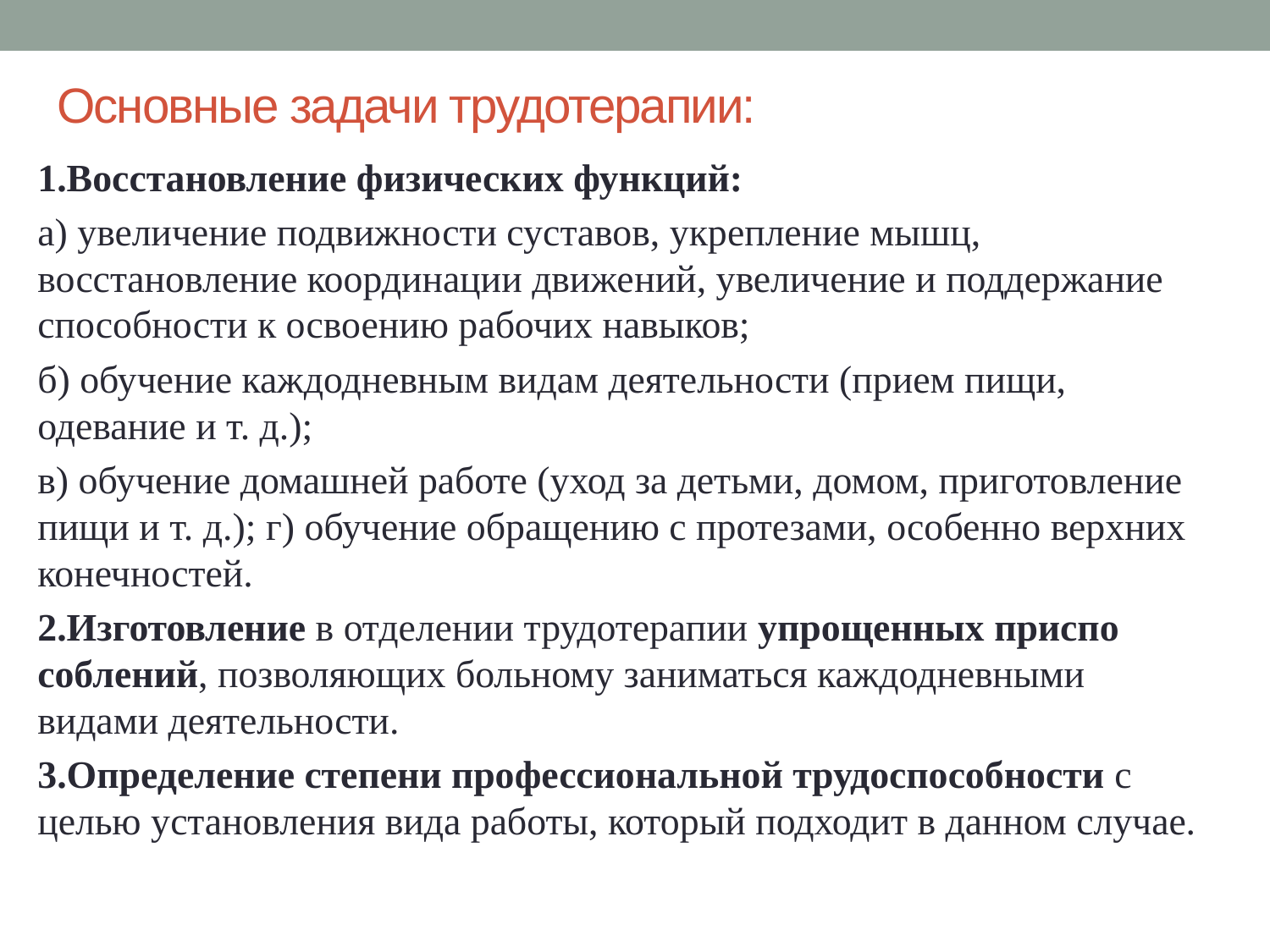

# Основные задачи трудотерапии:
1.Восстановление физических функций:
а) увеличение подвижно­сти суставов, укрепление мышц, восстановление координации движе­ний, увеличение и поддержание способности к освоению рабочих навыков;
б) обучение каждодневным видам деятельности (прием пищи, одевание и т. д.);
в) обучение домашней работе (уход за детьми, домом, приготовление пищи и т. д.); г) обучение обращению с протезами, особенно верхних конечностей.
2.Изготовление в отделении трудотерапии упрощенных приспо­соблений, позволяющих больному заниматься каждодневными видами деятельности.
3.Определение степени профессиональной трудоспособности с целью установления вида работы, который подходит в данном случае.